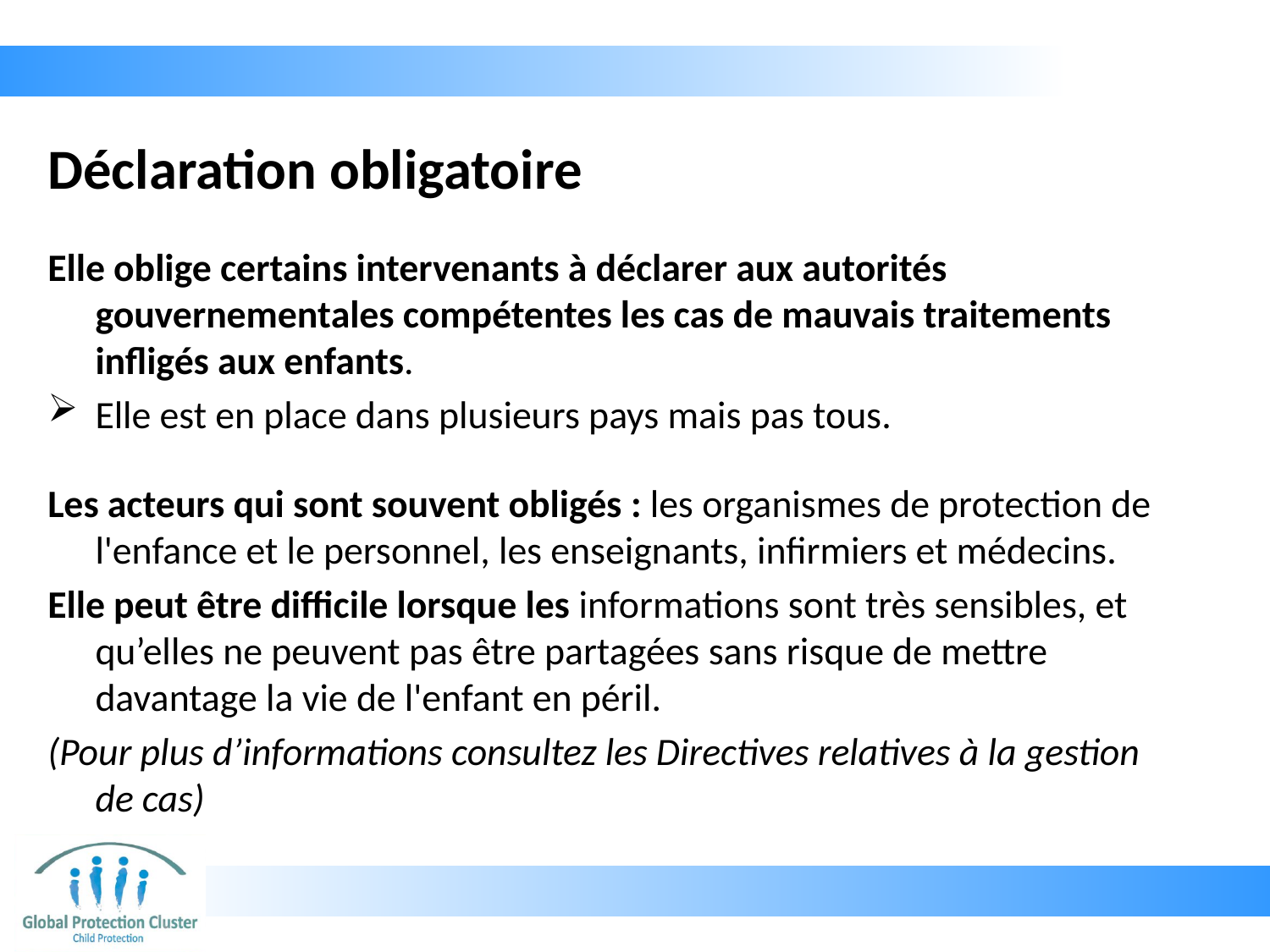

# Déclaration obligatoire
Elle oblige certains intervenants à déclarer aux autorités gouvernementales compétentes les cas de mauvais traitements infligés aux enfants.
Elle est en place dans plusieurs pays mais pas tous.

Les acteurs qui sont souvent obligés : les organismes de protection de l'enfance et le personnel, les enseignants, infirmiers et médecins.
Elle peut être difficile lorsque les informations sont très sensibles, et qu’elles ne peuvent pas être partagées sans risque de mettre davantage la vie de l'enfant en péril.
(Pour plus d’informations consultez les Directives relatives à la gestion de cas)